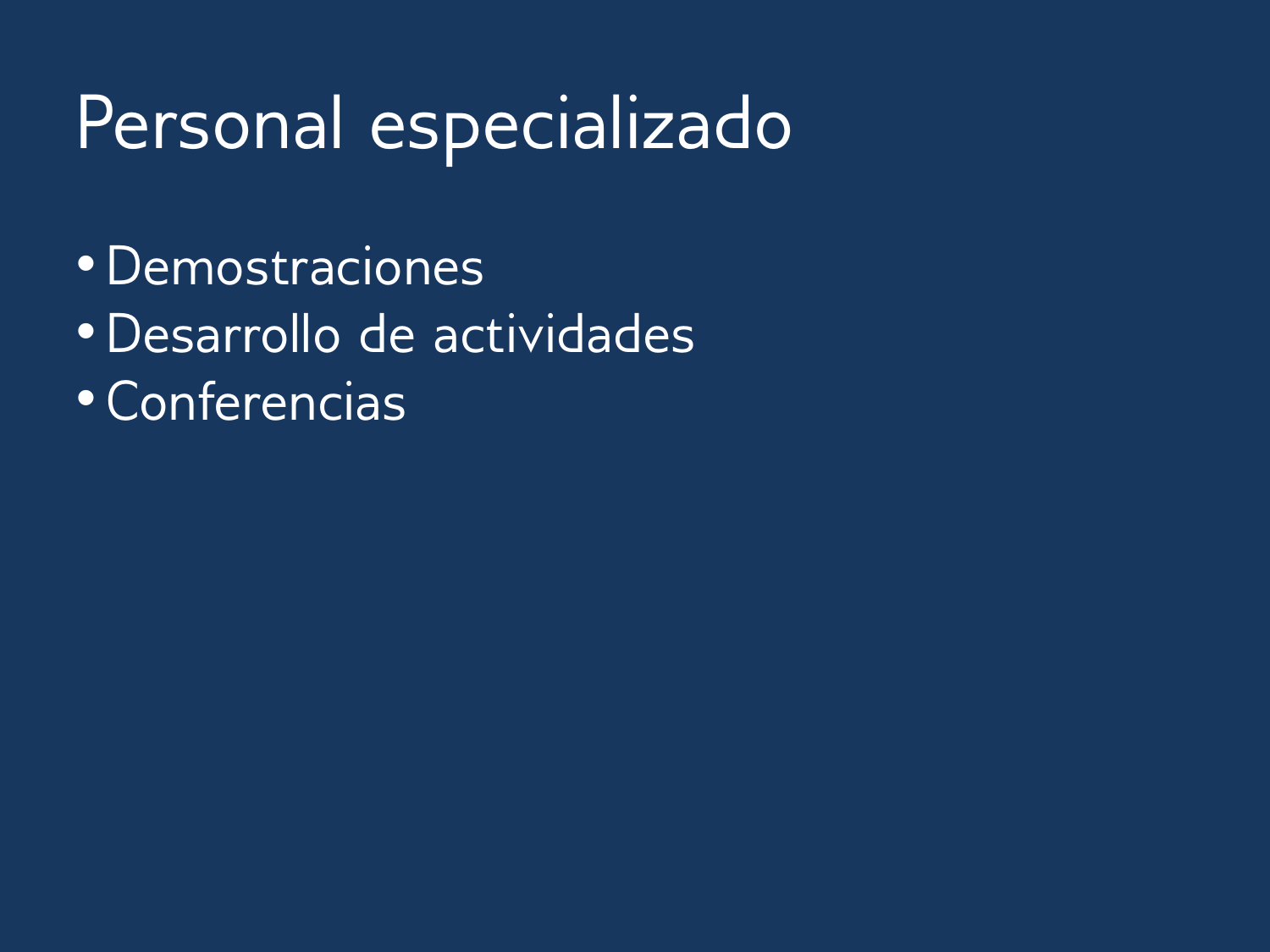

Personal especializado
Demostraciones
Desarrollo de actividades
Conferencias